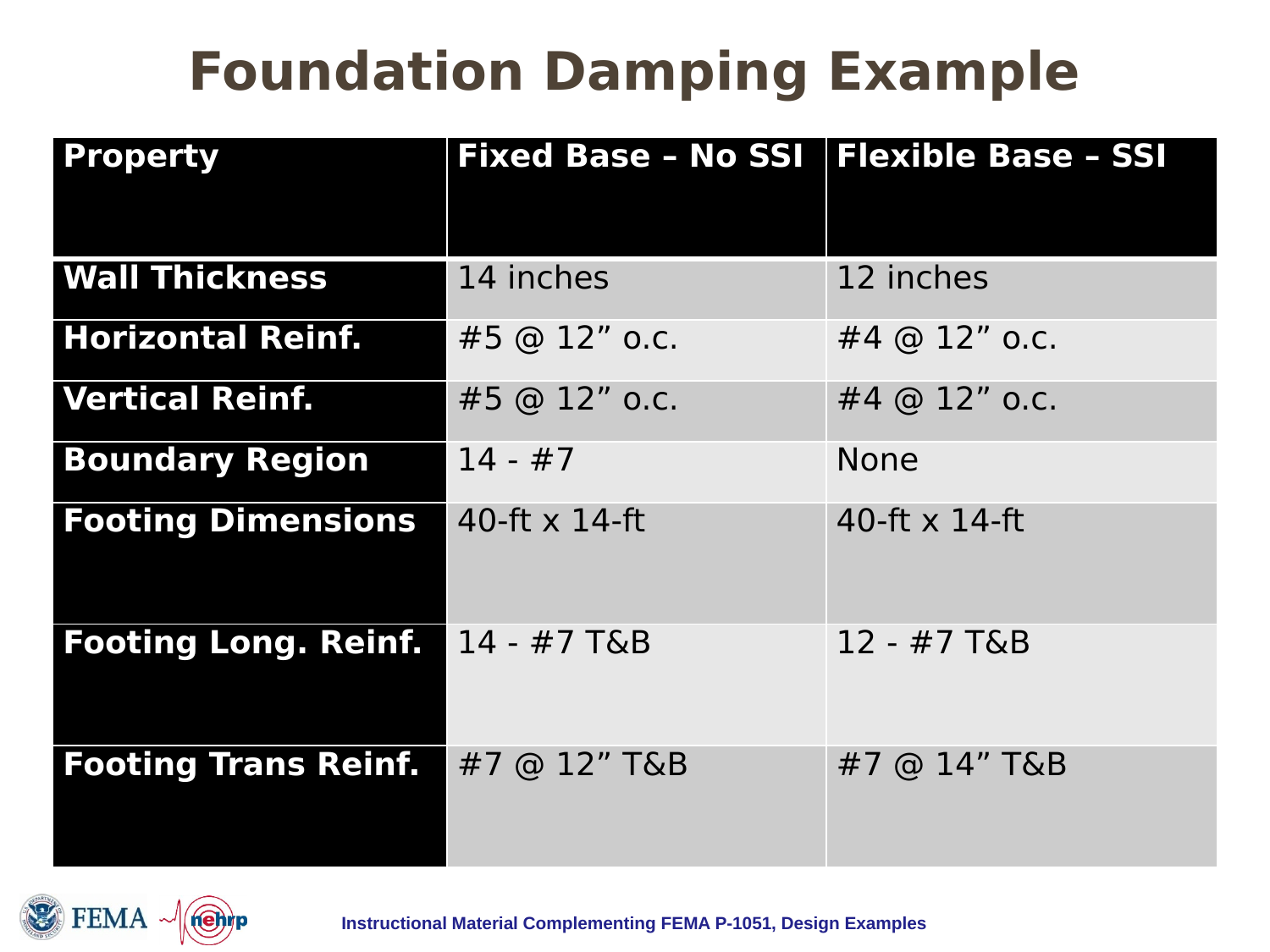

# Foundation Damping Example
| Property | Fixed Base – No SSI | Flexible Base – SSI |
| --- | --- | --- |
| Wall Thickness | 14 inches | 12 inches |
| Horizontal Reinf. | #5 @ 12” o.c. | #4 @ 12” o.c. |
| Vertical Reinf. | #5 @ 12” o.c. | #4 @ 12” o.c. |
| Boundary Region | 14 - #7 | None |
| Footing Dimensions | 40-ft x 14-ft | 40-ft x 14-ft |
| Footing Long. Reinf. | 14 - #7 T&B | 12 - #7 T&B |
| Footing Trans Reinf. | #7 @ 12” T&B | #7 @ 14” T&B |